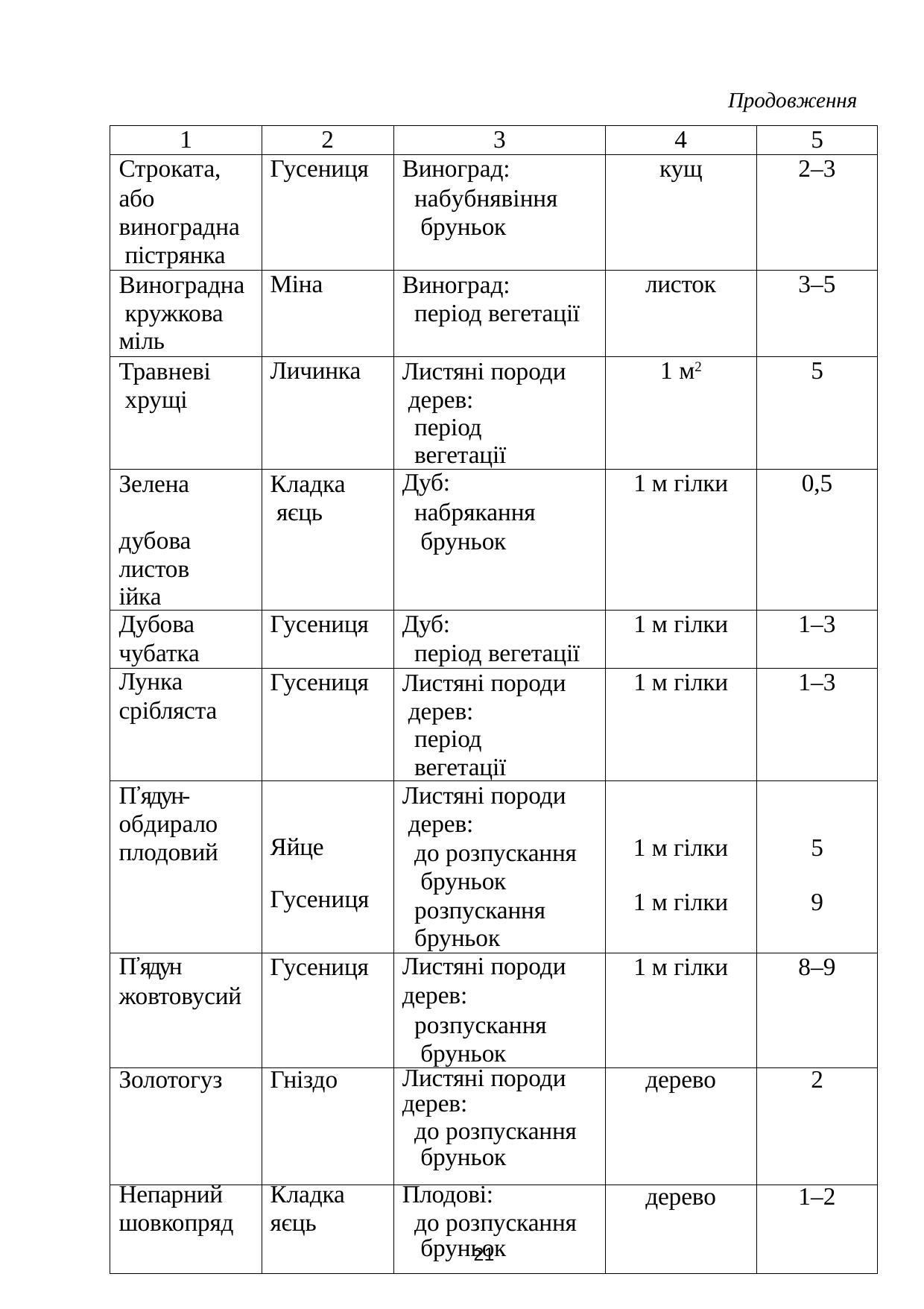

Продовження
| 1 | 2 | 3 | 4 | 5 |
| --- | --- | --- | --- | --- |
| Строката, або виноградна пістрянка | Гусениця | Виноград: набубнявіння бруньок | кущ | 2–3 |
| Виноградна кружкова міль | Міна | Виноград: період вегетації | листок | 3–5 |
| Травневі хрущі | Личинка | Листяні породи дерев: період вегетації | 1 м2 | 5 |
| Зелена дубова листовійка | Кладка яєць | Дуб: набрякання бруньок | 1 м гілки | 0,5 |
| Дубова чубатка | Гусениця | Дуб: період вегетації | 1 м гілки | 1–3 |
| Лунка срібляста | Гусениця | Листяні породи дерев: період вегетації | 1 м гілки | 1–3 |
| П᾿ядун- обдирало плодовий | Яйце Гусениця | Листяні породи дерев: до розпускання бруньок розпускання бруньок | 1 м гілки 1 м гілки | 5 9 |
| П᾿ядун жовтовусий | Гусениця | Листяні породи дерев: розпускання бруньок | 1 м гілки | 8–9 |
| Золотогуз | Гніздо | Листяні породи дерев: до розпускання бруньок | дерево | 2 |
| Непарний шовкопряд | Кладка яєць | Плодові: до розпускання бруньок | дерево | 1–2 |
21